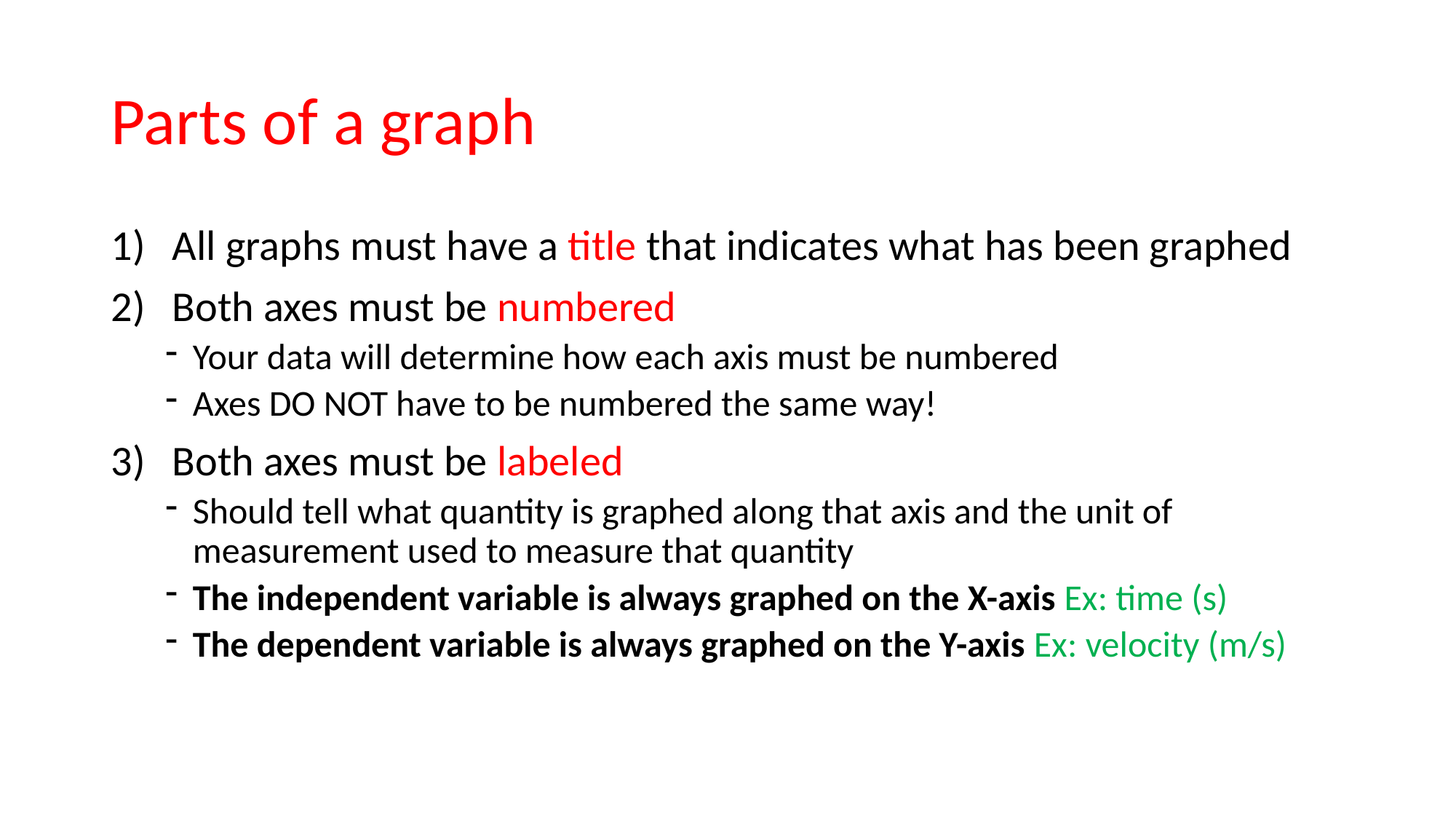

# Parts of a graph
All graphs must have a title that indicates what has been graphed
Both axes must be numbered
Your data will determine how each axis must be numbered
Axes DO NOT have to be numbered the same way!
Both axes must be labeled
Should tell what quantity is graphed along that axis and the unit of measurement used to measure that quantity
The independent variable is always graphed on the X-axis Ex: time (s)
The dependent variable is always graphed on the Y-axis Ex: velocity (m/s)